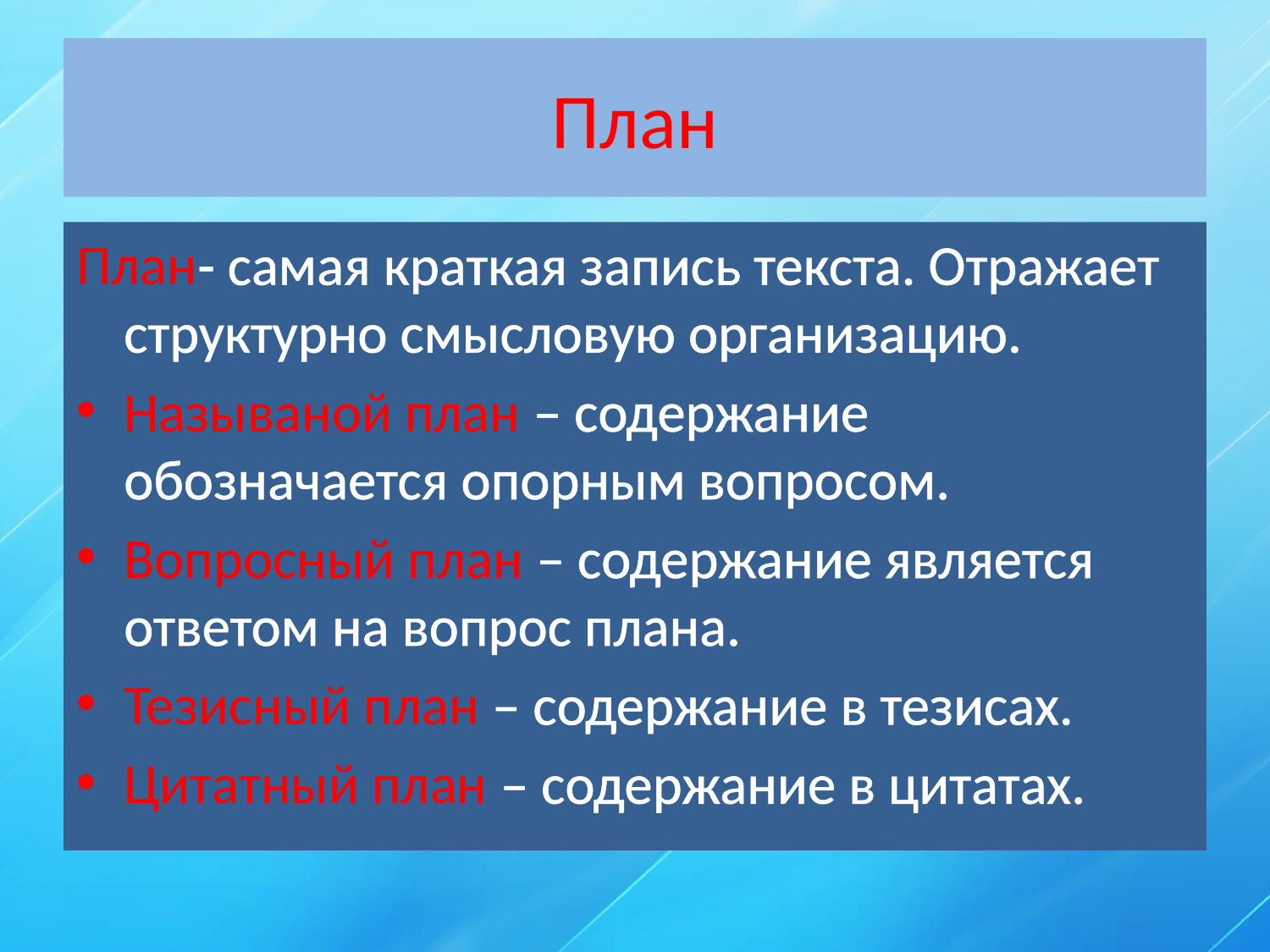

# План
План- самая краткая запись текста. Отражает структурно смысловую организацию.
Называной план – содержание обозначается опорным вопросом.
Вопросный план – содержание является ответом на вопрос плана.
Тезисный план – содержание в тезисах.
Цитатный план – содержание в цитатах.